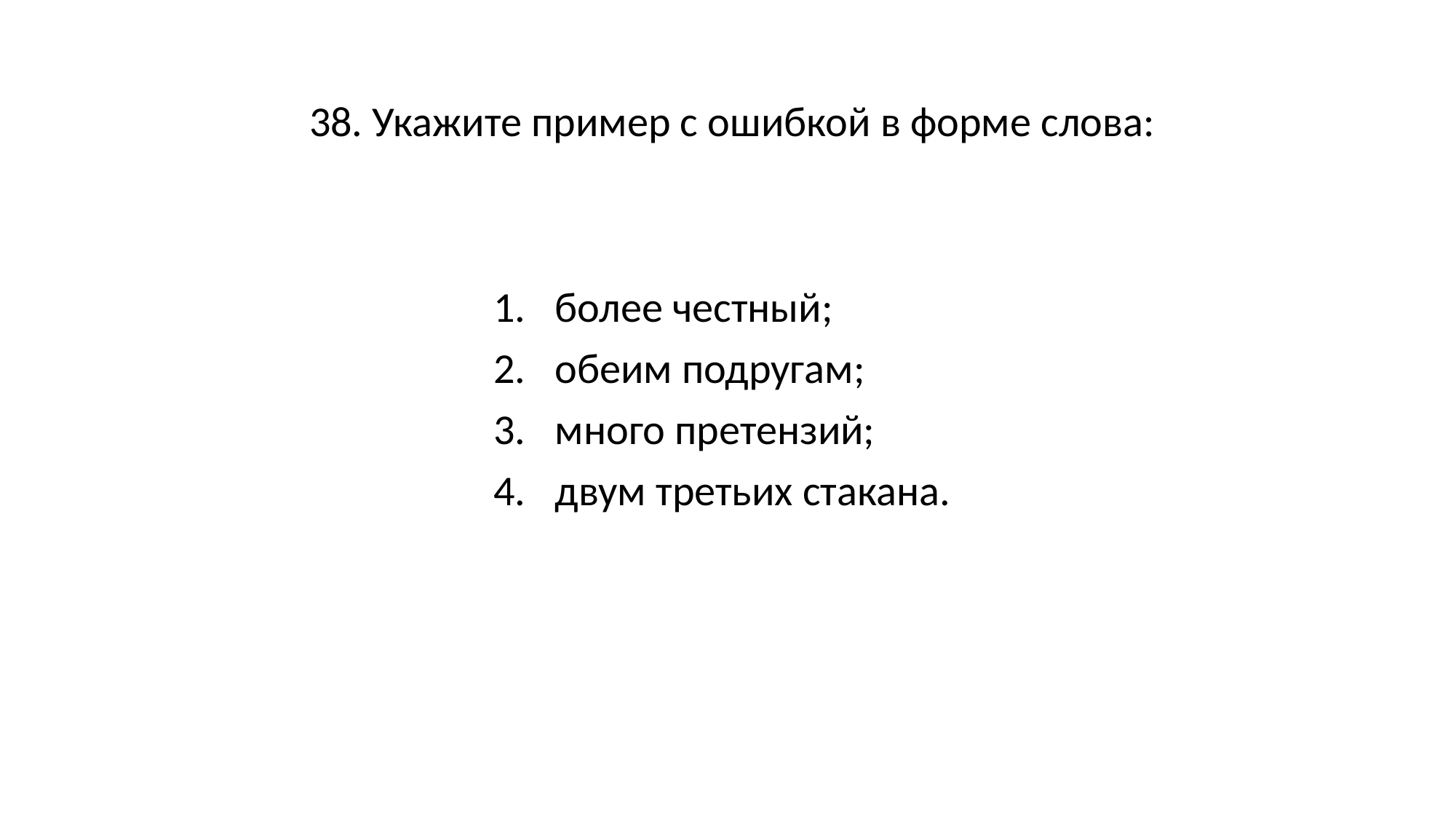

# 38. Укажите пример с ошибкой в форме слова:
более честный;
обеим подругам;
много претензий;
двум третьих стакана.